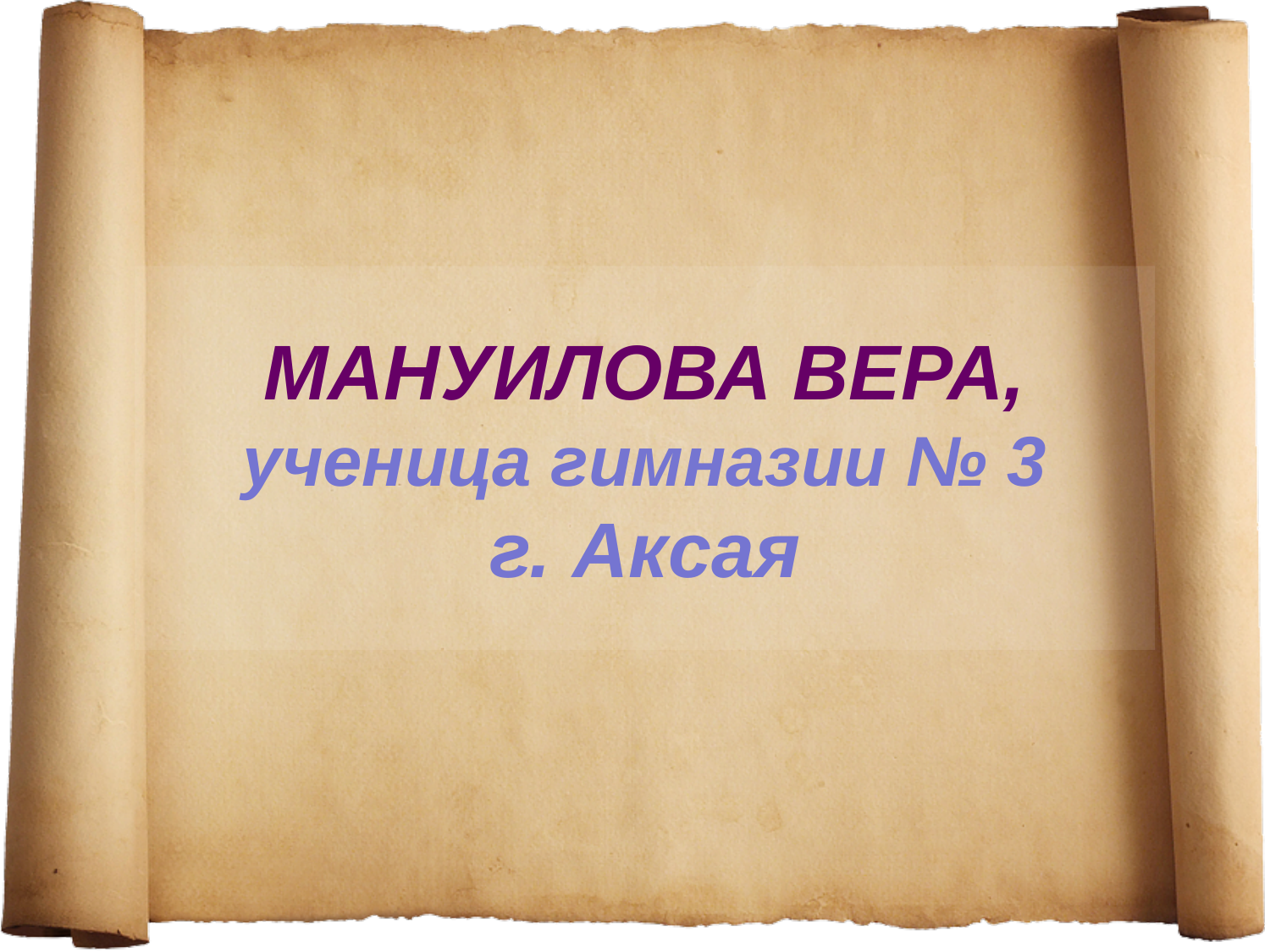

# МАНУИЛОВА ВЕРА, ученица гимназии № 3 г. Аксая